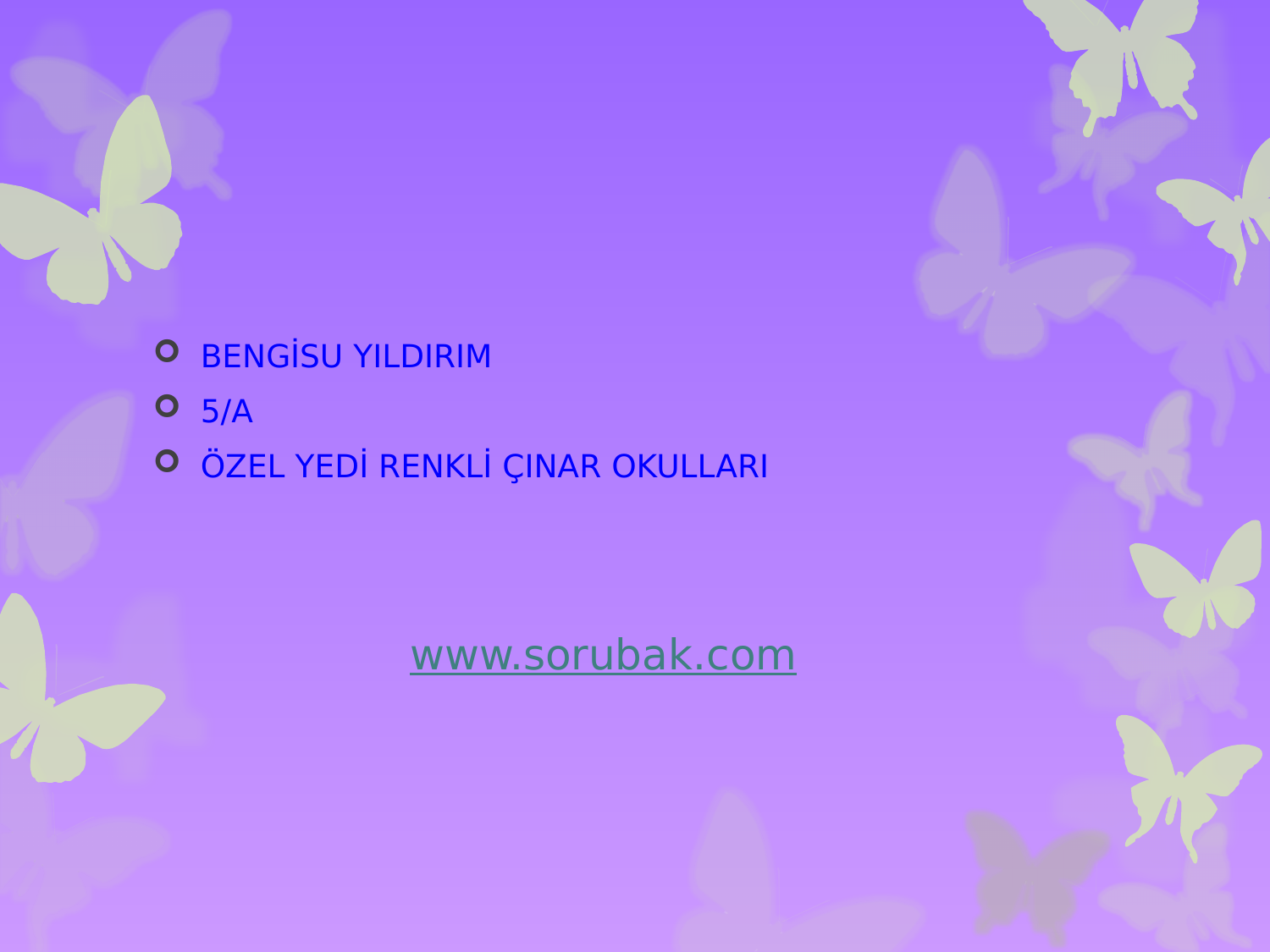

BENGİSU YILDIRIM
5/A
ÖZEL YEDİ RENKLİ ÇINAR OKULLARI

www.sorubak.com